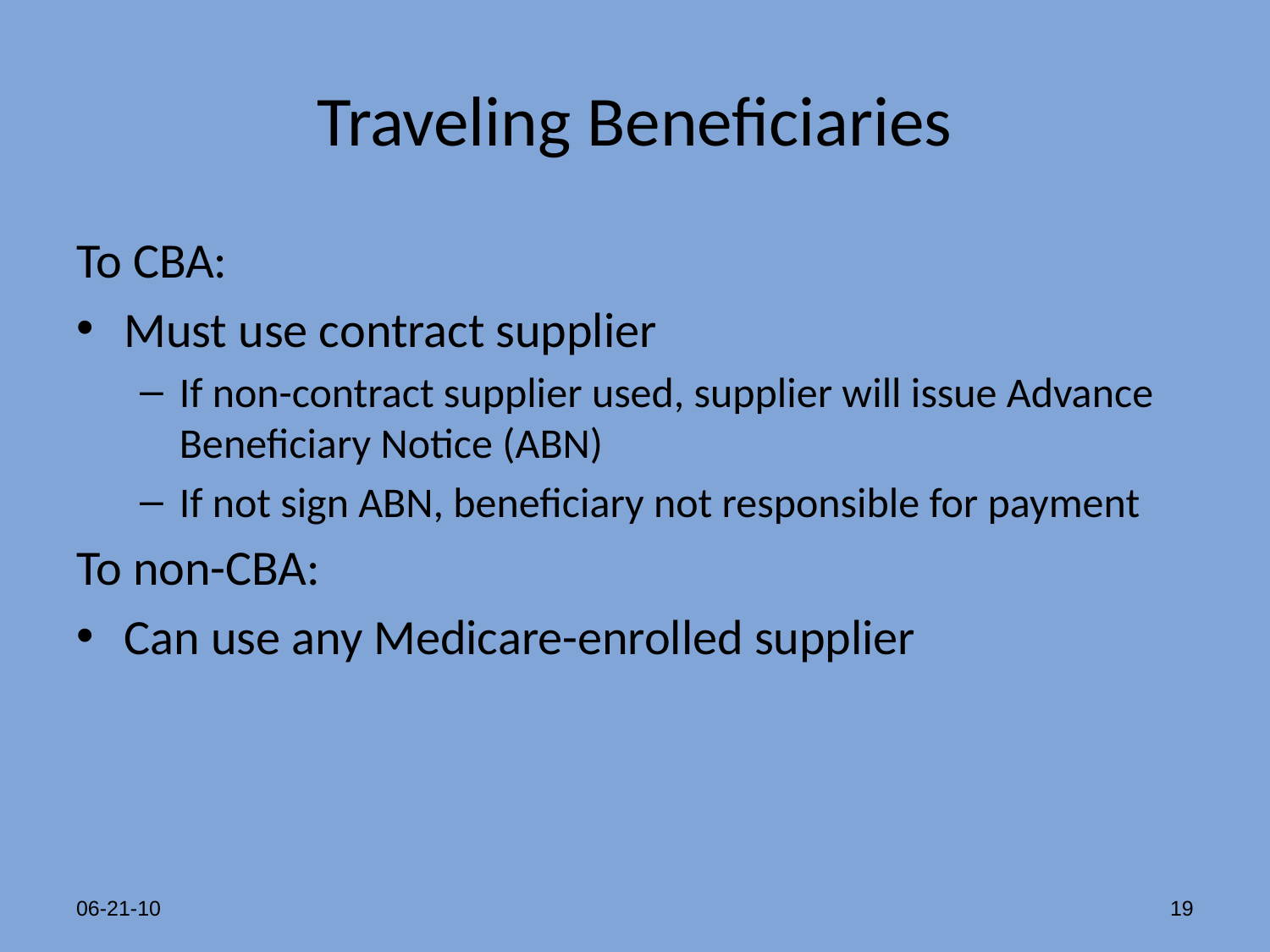

# Traveling Beneficiaries
To CBA:
Must use contract supplier
If non-contract supplier used, supplier will issue Advance Beneficiary Notice (ABN)
If not sign ABN, beneficiary not responsible for payment
To non-CBA:
Can use any Medicare-enrolled supplier
06-21-10
19